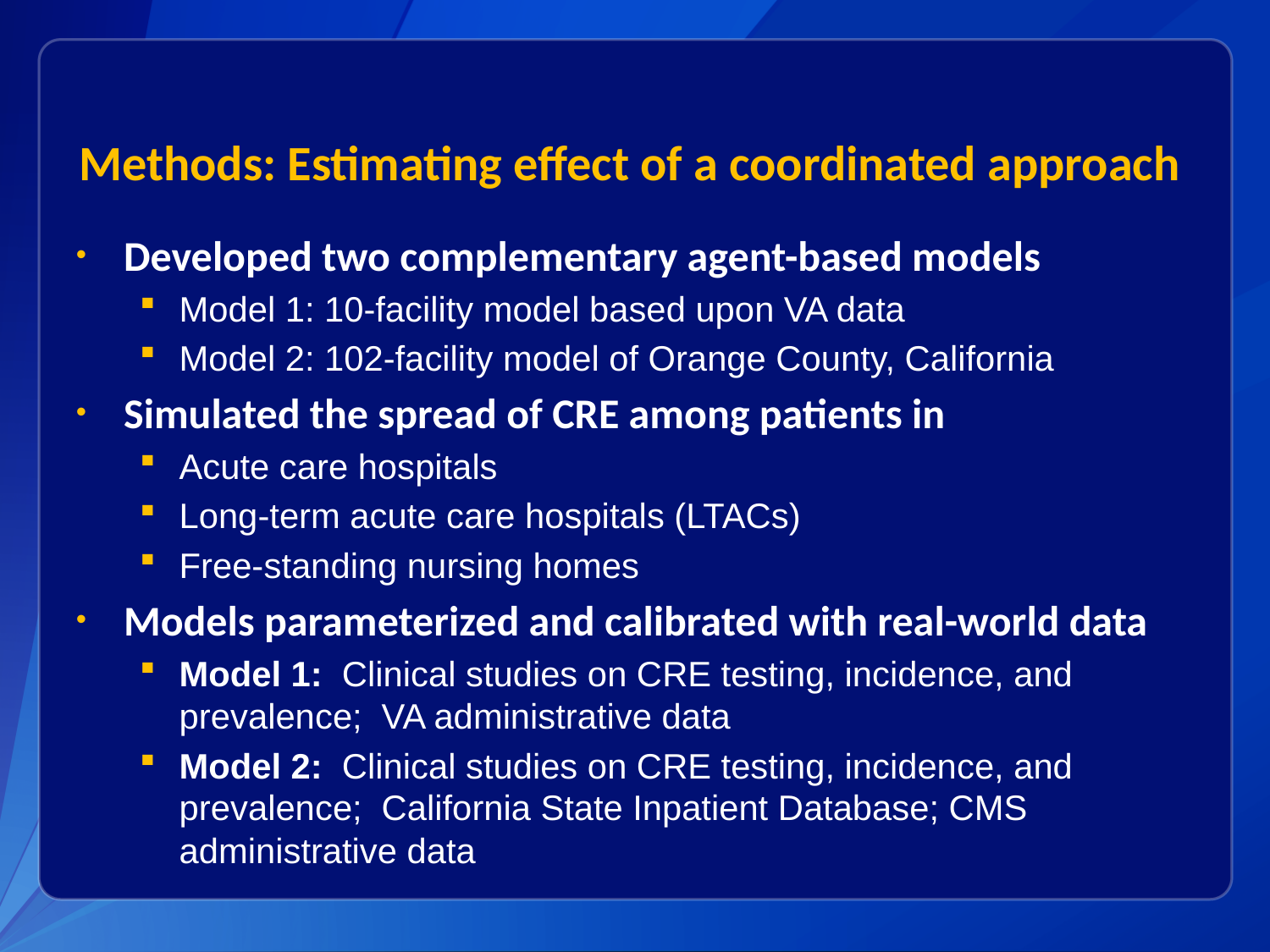

# Methods: Estimating effect of a coordinated approach
Developed two complementary agent-based models
Model 1: 10-facility model based upon VA data
Model 2: 102-facility model of Orange County, California
Simulated the spread of CRE among patients in
Acute care hospitals
Long-term acute care hospitals (LTACs)
Free-standing nursing homes
Models parameterized and calibrated with real-world data
Model 1:  Clinical studies on CRE testing, incidence, and prevalence;  VA administrative data
Model 2:  Clinical studies on CRE testing, incidence, and prevalence;  California State Inpatient Database; CMS administrative data